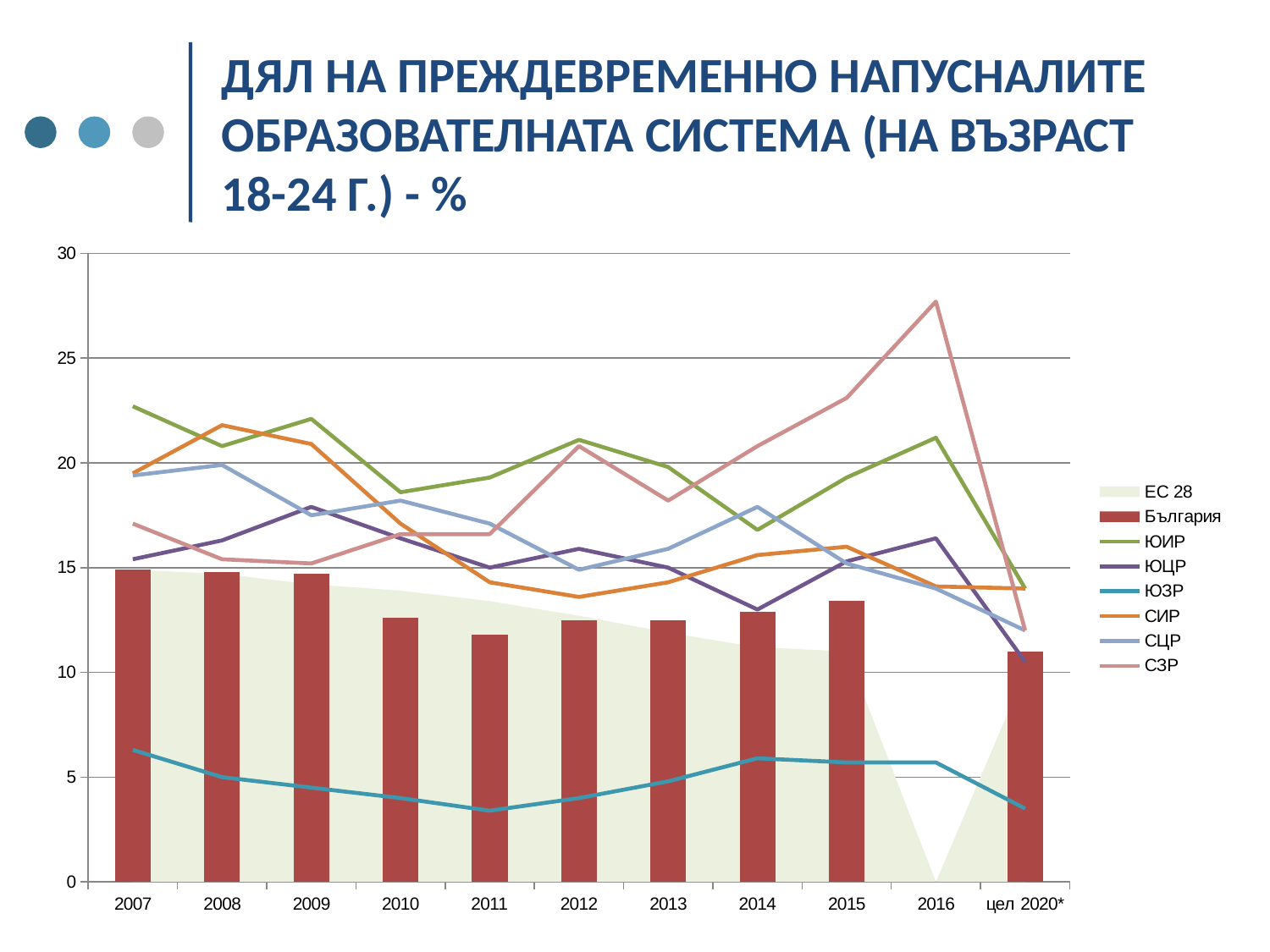

# ДЯЛ НА ПРЕЖДЕВРЕМЕННО НАПУСНАЛИТЕ ОБРАЗОВАТЕЛНАТА СИСТЕМА (НА ВЪЗРАСТ 18-24 Г.) - %

### Chart

| Category | ЕС 28 | България | ЮИР | ЮЦР | ЮЗР | СИР | СЦР | СЗР |
|---|---|---|---|---|---|---|---|---|
| 2007 | 14.9 | 14.9 | 22.7 | 15.4 | 6.3 | 19.5 | 19.4 | 17.1 |
| 2008 | 14.7 | 14.8 | 20.8 | 16.3 | 5.0 | 21.8 | 19.9 | 15.4 |
| 2009 | 14.2 | 14.7 | 22.1 | 17.9 | 4.5 | 20.9 | 17.5 | 15.2 |
| 2010 | 13.9 | 12.6 | 18.6 | 16.4 | 4.0 | 17.1 | 18.2 | 16.6 |
| 2011 | 13.4 | 11.8 | 19.3 | 15.0 | 3.4 | 14.3 | 17.1 | 16.6 |
| 2012 | 12.7 | 12.5 | 21.1 | 15.9 | 4.0 | 13.6 | 14.9 | 20.8 |
| 2013 | 11.9 | 12.5 | 19.8 | 15.0 | 4.8 | 14.3 | 15.9 | 18.2 |
| 2014 | 11.2 | 12.9 | 16.8 | 13.0 | 5.9 | 15.6 | 17.9 | 20.8 |
| 2015 | 11.0 | 13.4 | 19.3 | 15.3 | 5.7 | 16.0 | 15.2 | 23.1 |
| 2016 | None | None | 21.2 | 16.4 | 5.7 | 14.1 | 14.0 | 27.7 |
| цел 2020* | 10.0 | 11.0 | 14.0 | 10.5 | 3.5 | 14.0 | 12.0 | 12.0 |